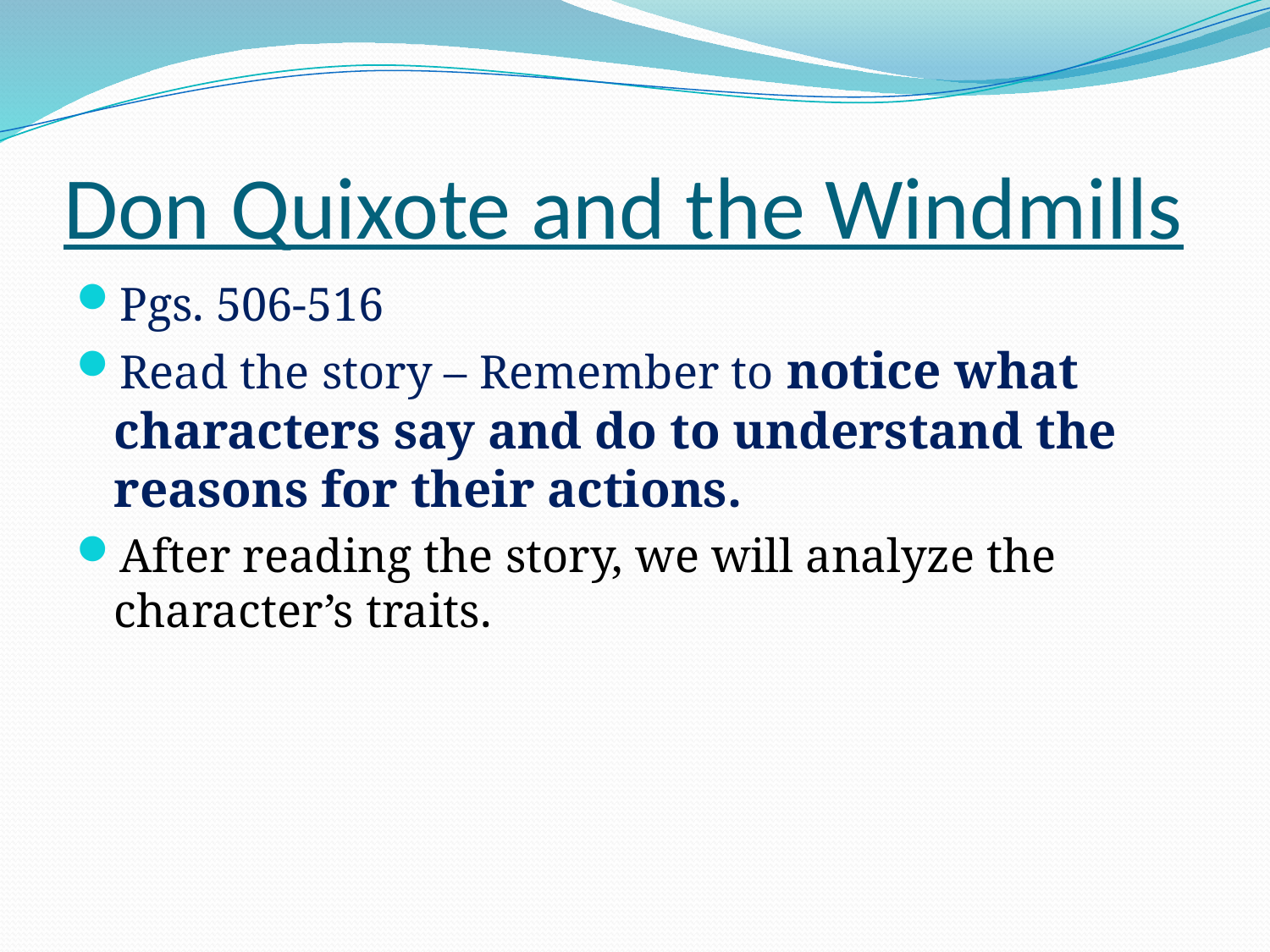

# Don Quixote and the Windmills
Pgs. 506-516
Read the story – Remember to notice what characters say and do to understand the reasons for their actions.
After reading the story, we will analyze the character’s traits.